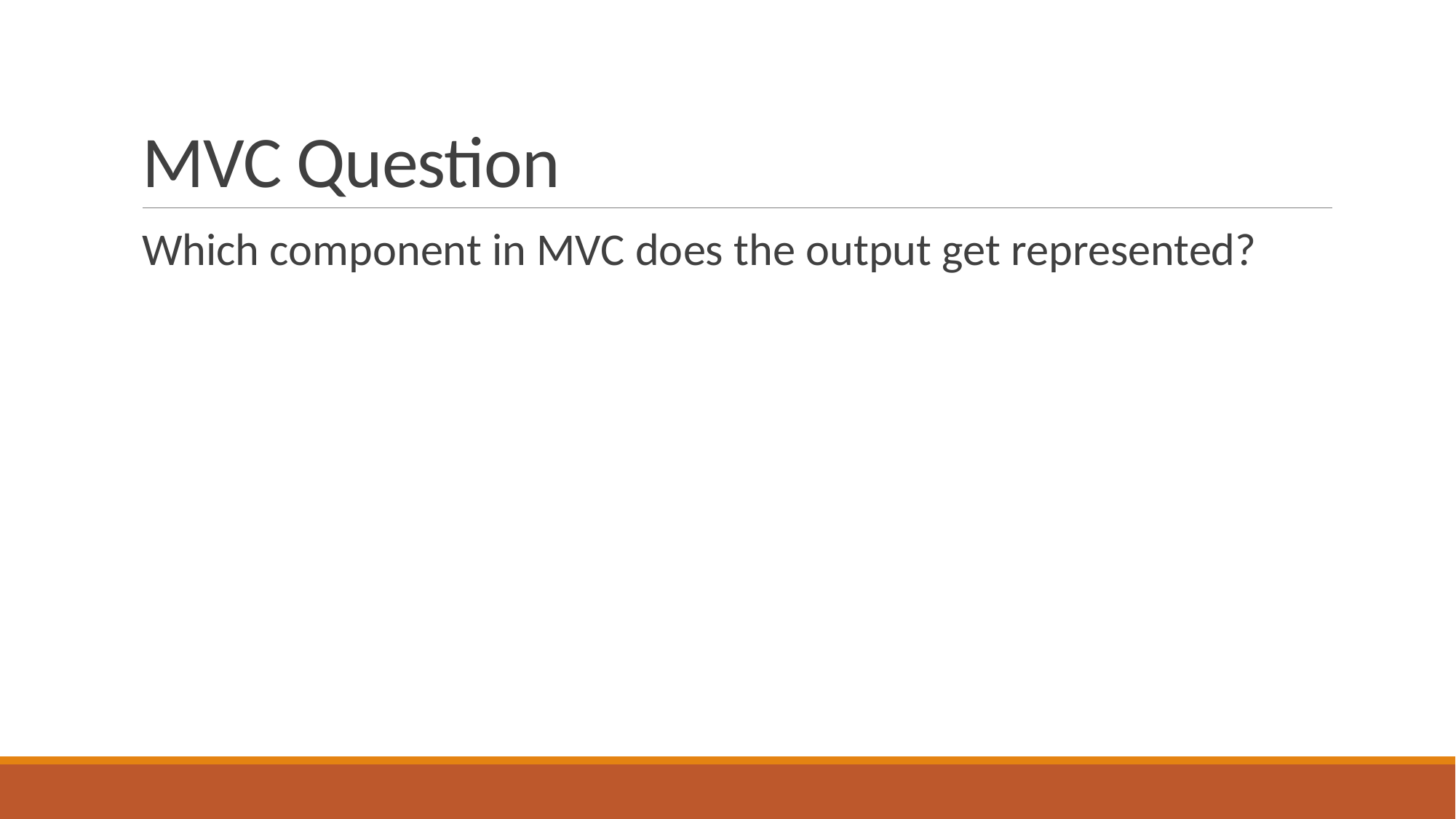

# MVC Question
Which component in MVC does the output get represented?